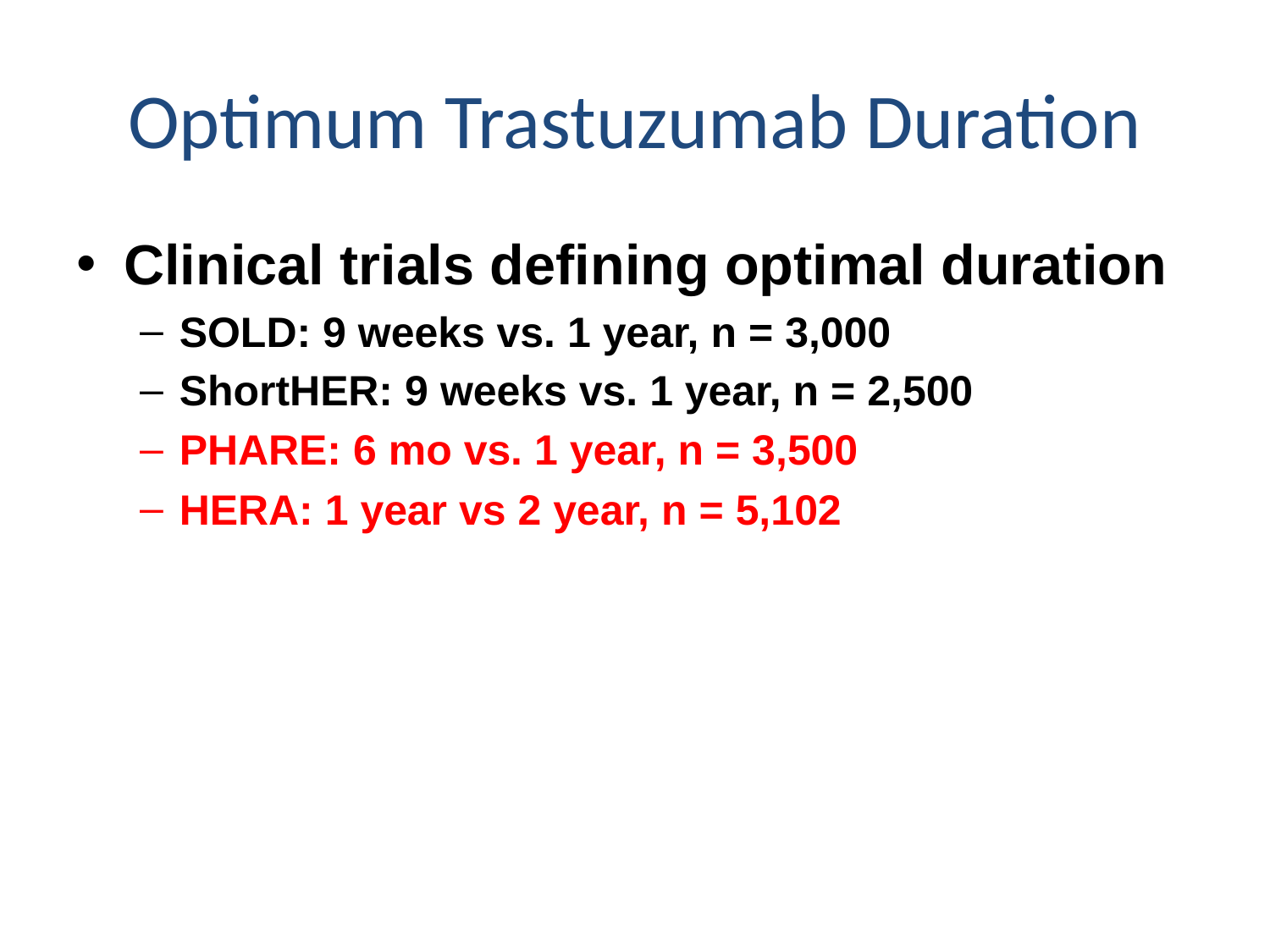

# Optimum Trastuzumab Duration
Clinical trials defining optimal duration
SOLD: 9 weeks vs. 1 year, n = 3,000
ShortHER: 9 weeks vs. 1 year, n = 2,500
PHARE: 6 mo vs. 1 year, n = 3,500
HERA: 1 year vs 2 year, n = 5,102